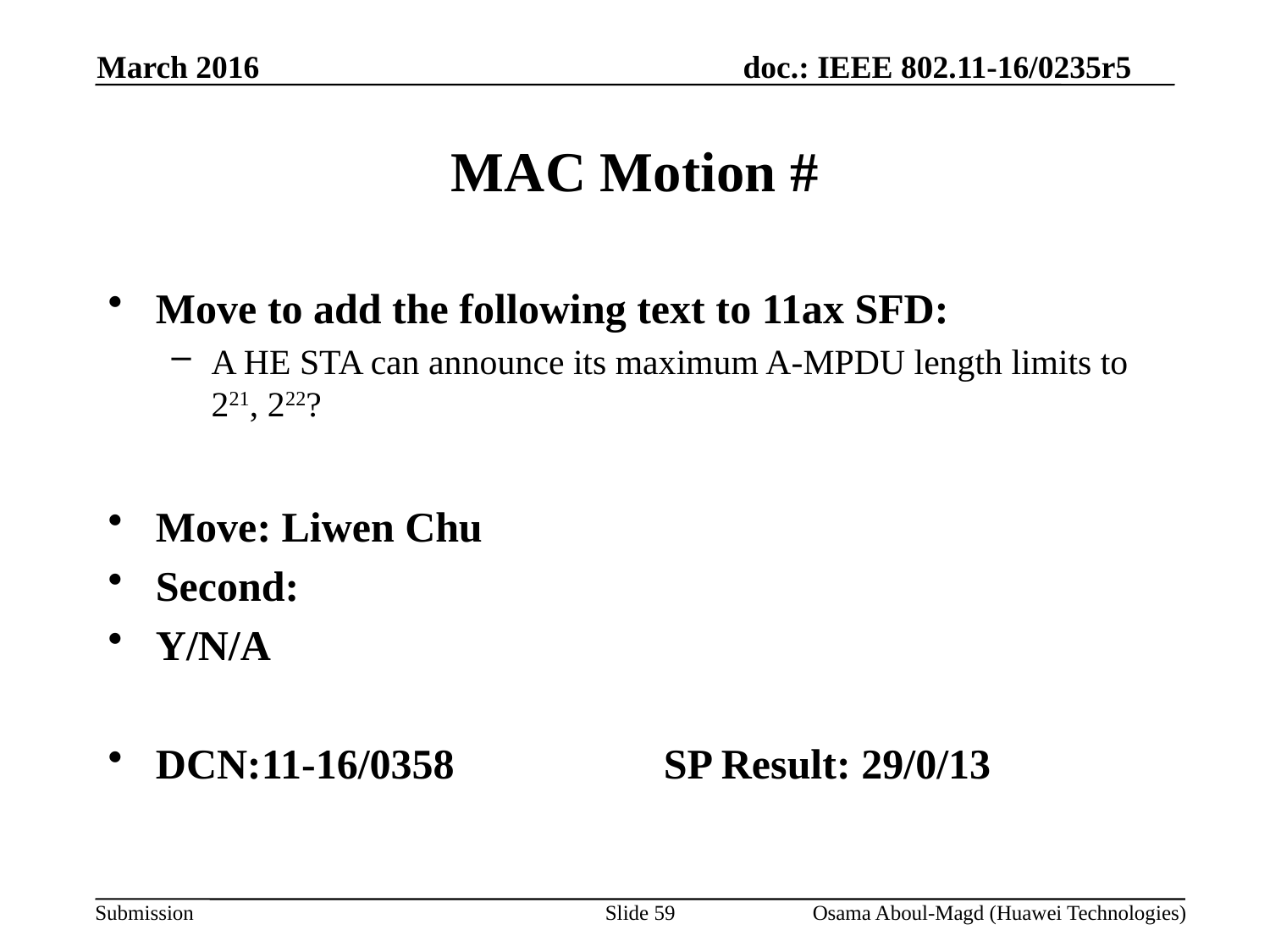

March 2016
# MAC Motion #
Move to add the following text to 11ax SFD:
A HE STA can announce its maximum A-MPDU length limits to 221, 222?

Move: Liwen Chu
Second:
Y/N/A

DCN:11-16/0358		SP Result: 29/0/13

Slide 59
Osama Aboul-Magd (Huawei Technologies)